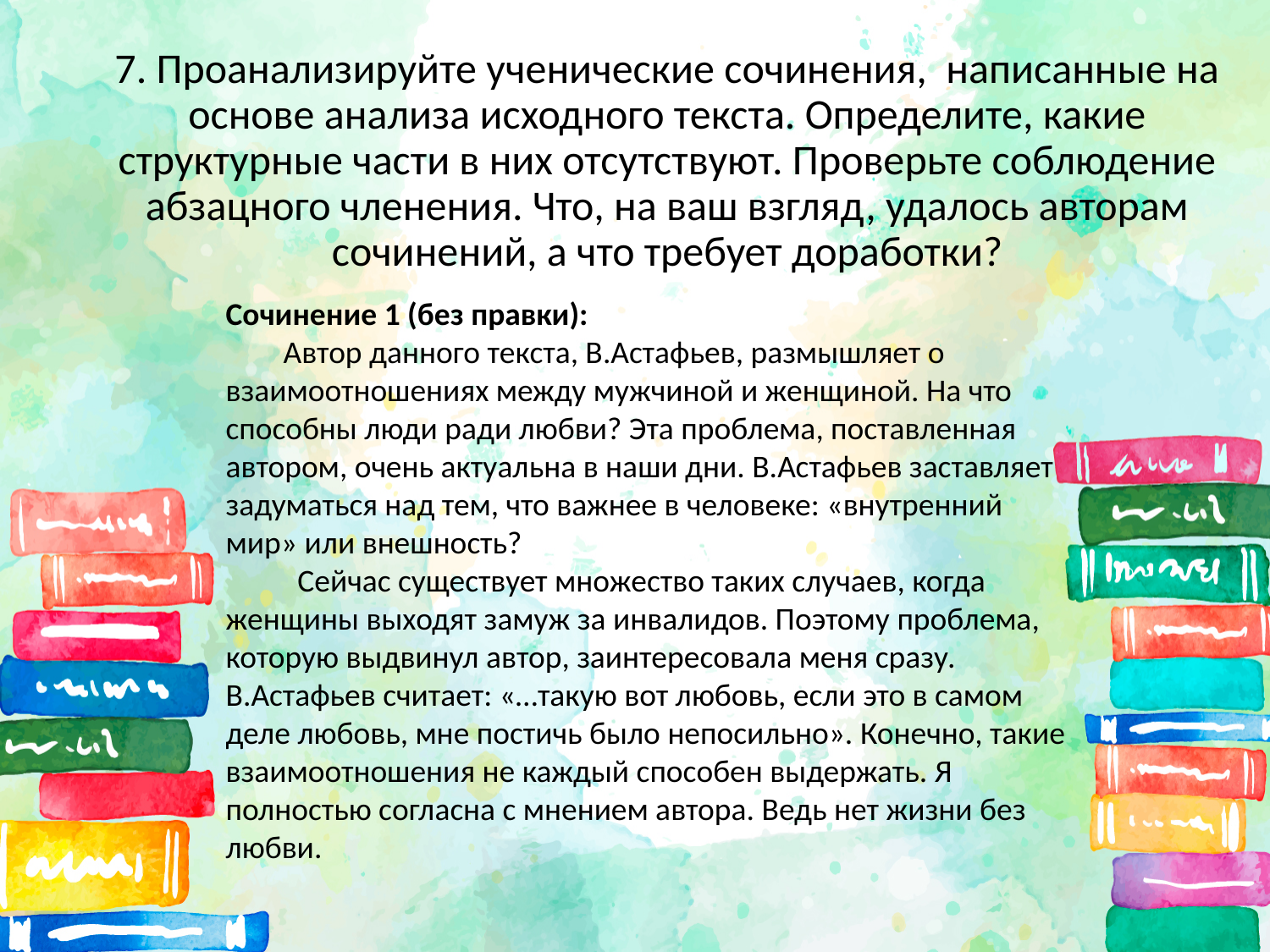

# 7. Проанализируйте ученические сочинения,  написанные на основе анализа исходного текста. Определите, какие структурные части в них отсутствуют. Проверьте соблюдение абзацного членения. Что, на ваш взгляд, удалось авторам сочинений, а что требует доработки?
Сочинение 1 (без правки):
        Автор данного текста, В.Астафьев, размышляет о взаимоотношениях между мужчиной и женщиной. На что способны люди ради любви? Эта проблема, поставленная автором, очень актуальна в наши дни. В.Астафьев заставляет задуматься над тем, что важнее в человеке: «внутренний мир» или внешность?
          Сейчас существует множество таких случаев, когда женщины выходят замуж за инвалидов. Поэтому проблема, которую выдвинул автор, заинтересовала меня сразу. В.Астафьев считает: «…такую вот любовь, если это в самом деле любовь, мне постичь было непосильно». Конечно, такие взаимоотношения не каждый способен выдержать. Я полностью согласна с мнением автора. Ведь нет жизни без любви.